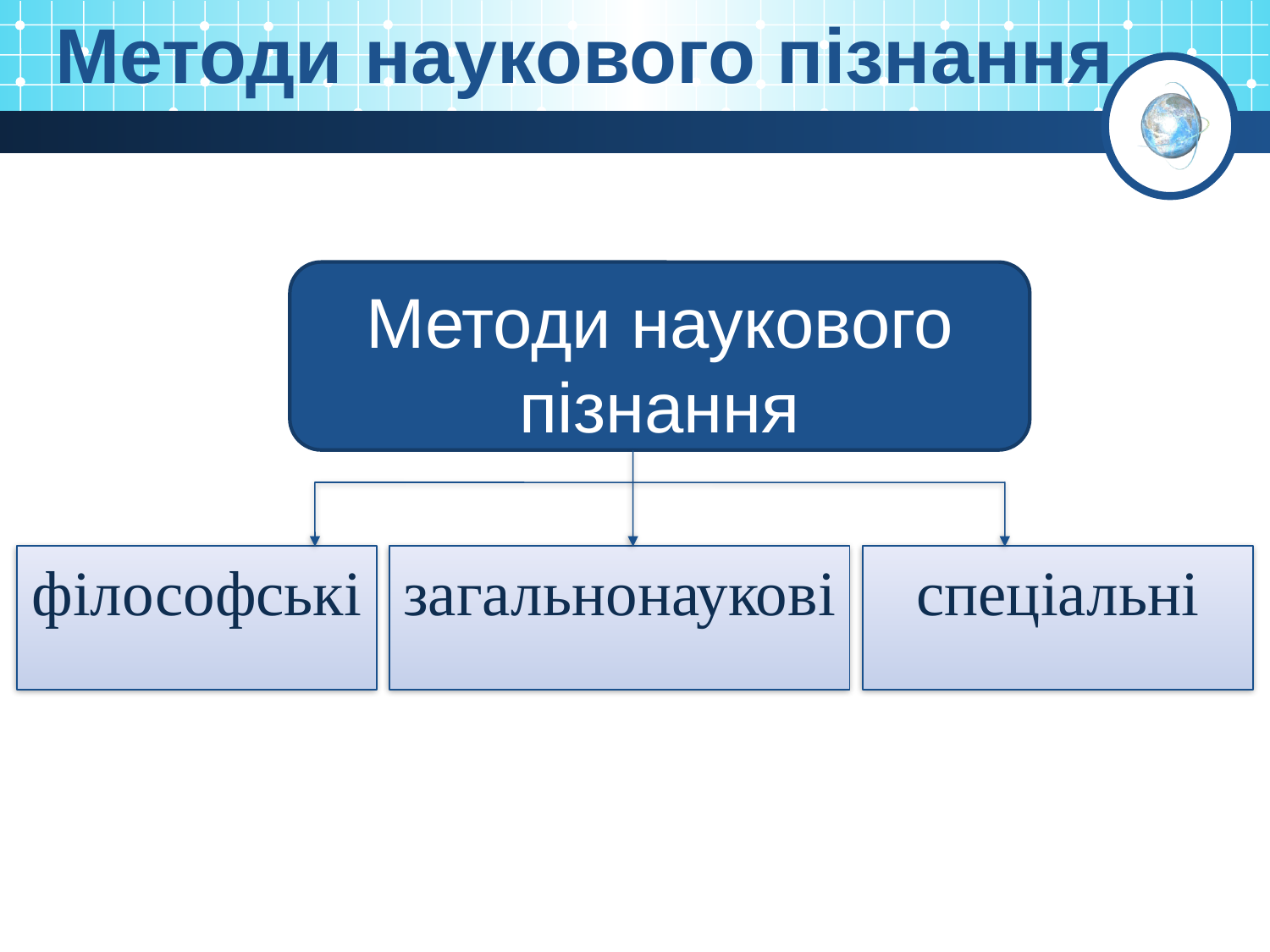

Методи наукового пізнання
Методи наукового пізнання

філософські
загальнонаукові
спеціальні